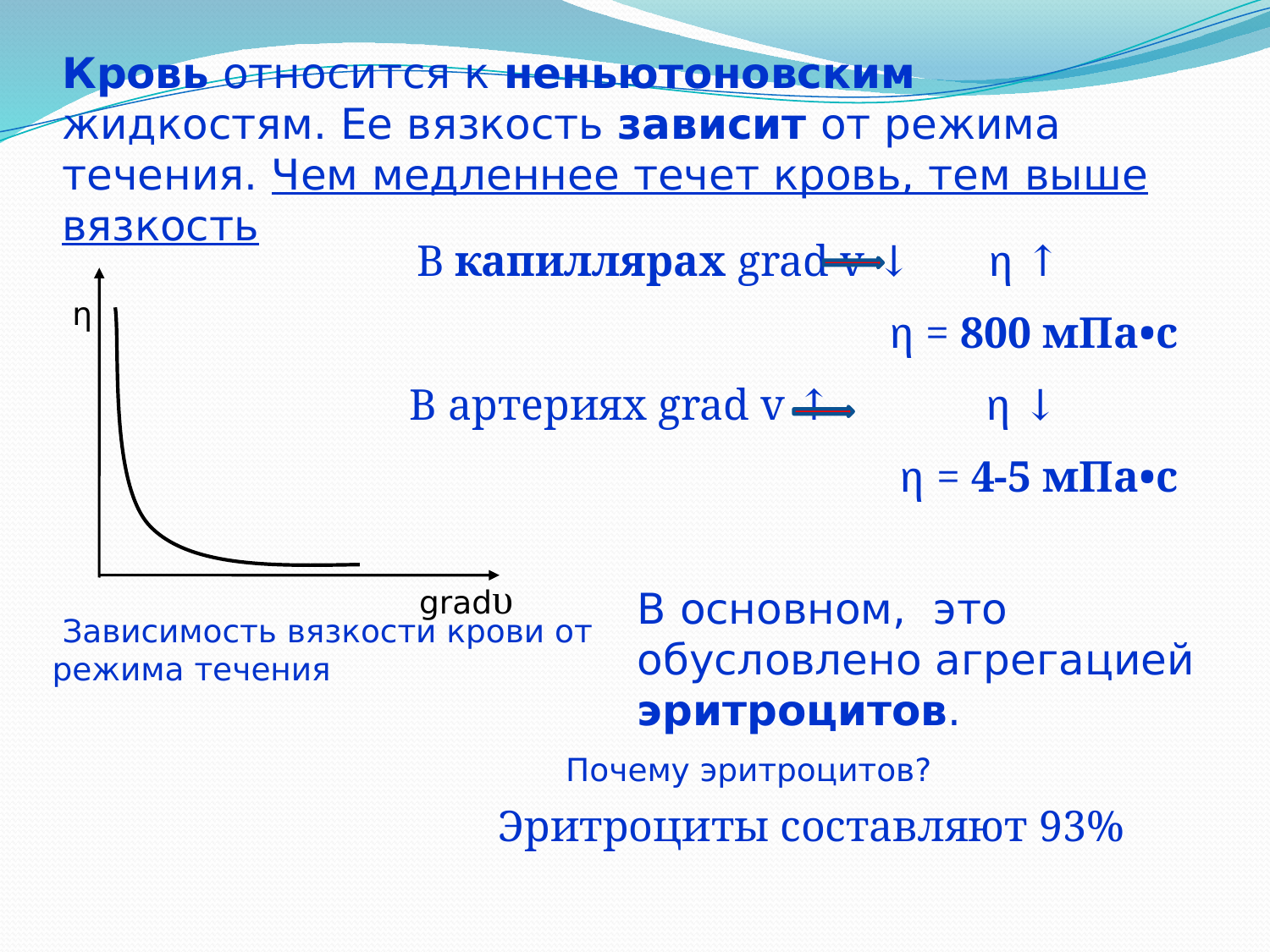

Кровь относится к неньютоновским жидкостям. Ее вязкость зависит от режима течения. Чем медленнее течет кровь, тем выше вязкость

 В капиллярах grad v ↓       η ↑
η = 800 мПа•с
В артериях grad v ↑              η ↓
η = 4-5 мПа•с

η

gradυ

В основном,  это обусловлено агрегацией эритроцитов.
 Зависимость вязкости крови от режима течения
Почему эритроцитов?
Эритроциты составляют 93%